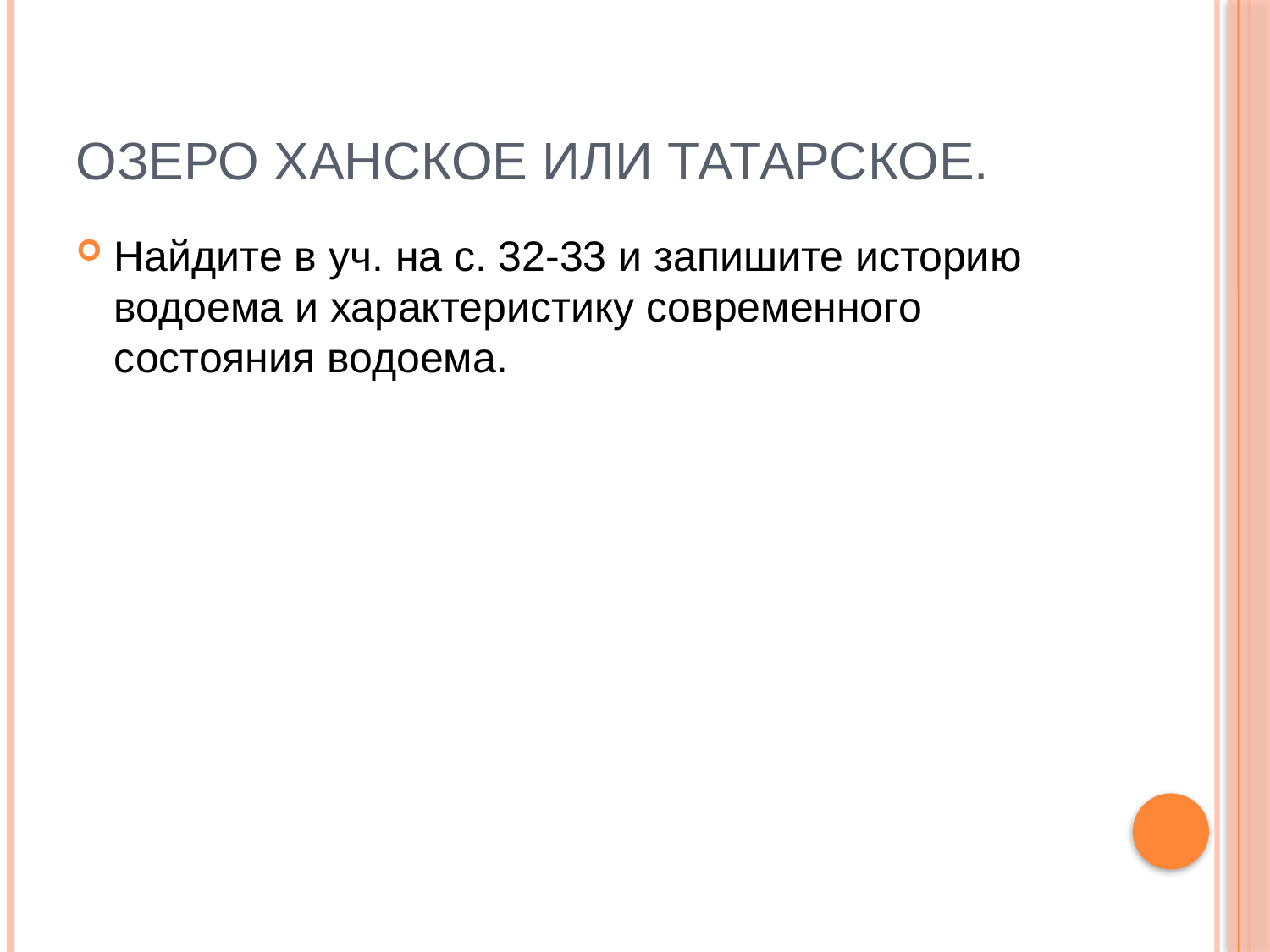

# Озеро Ханское или Татарское.
Найдите в уч. на с. 32-33 и запишите историю водоема и характеристику современного состояния водоема.